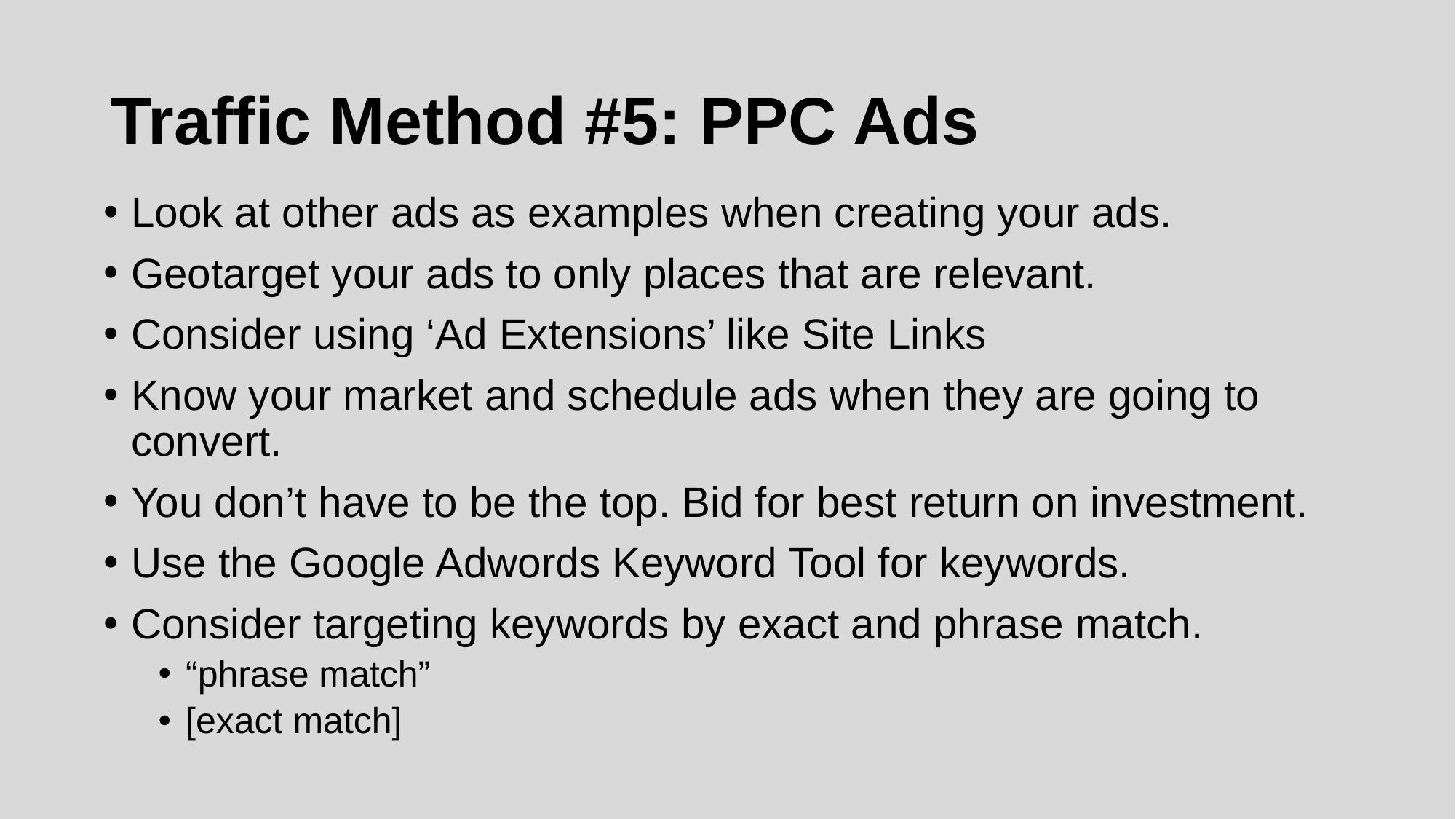

# Traffic Method #5: PPC Ads
Look at other ads as examples when creating your ads.
Geotarget your ads to only places that are relevant.
Consider using ‘Ad Extensions’ like Site Links
Know your market and schedule ads when they are going to convert.
You don’t have to be the top. Bid for best return on investment.
Use the Google Adwords Keyword Tool for keywords.
Consider targeting keywords by exact and phrase match.
“phrase match”
[exact match]